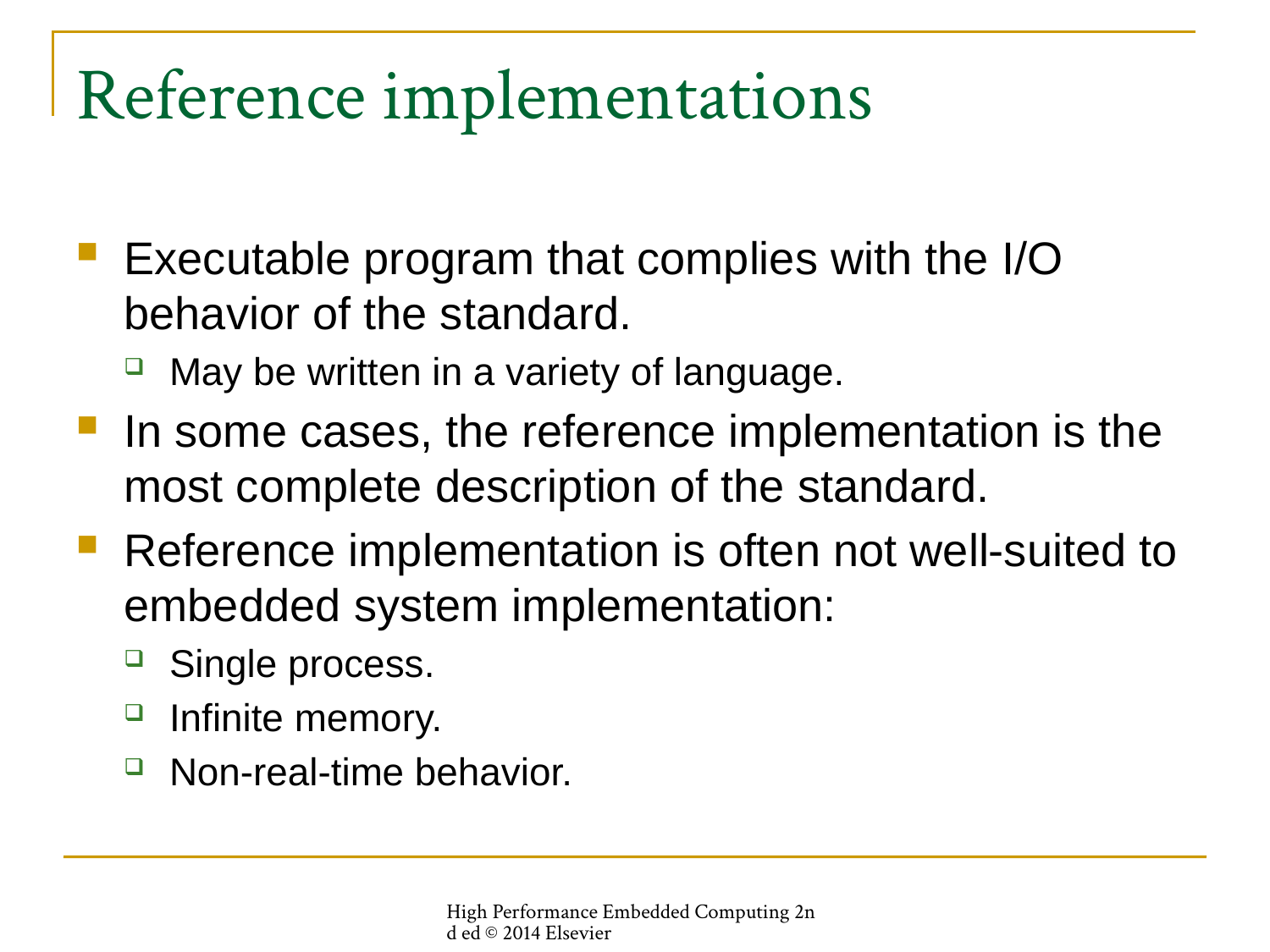

# Reference implementations
Executable program that complies with the I/O behavior of the standard.
May be written in a variety of language.
In some cases, the reference implementation is the most complete description of the standard.
Reference implementation is often not well-suited to embedded system implementation:
Single process.
Infinite memory.
Non-real-time behavior.
High Performance Embedded Computing 2nd ed © 2014 Elsevier